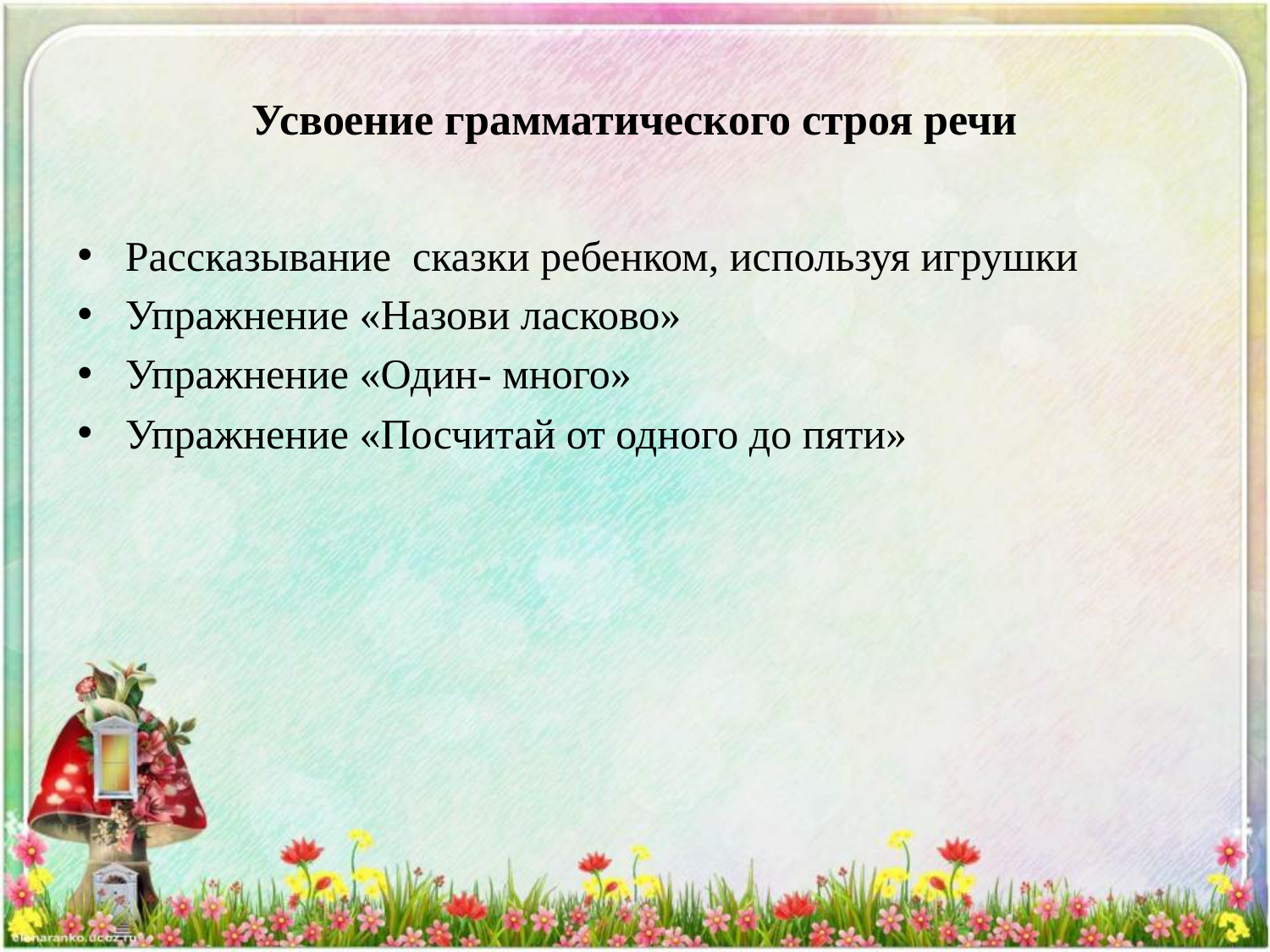

# Усвоение грамматического строя речи
Рассказывание  сказки ребенком, используя игрушки
Упражнение «Назови ласково»
Упражнение «Один- много»
Упражнение «Посчитай от одного до пяти»